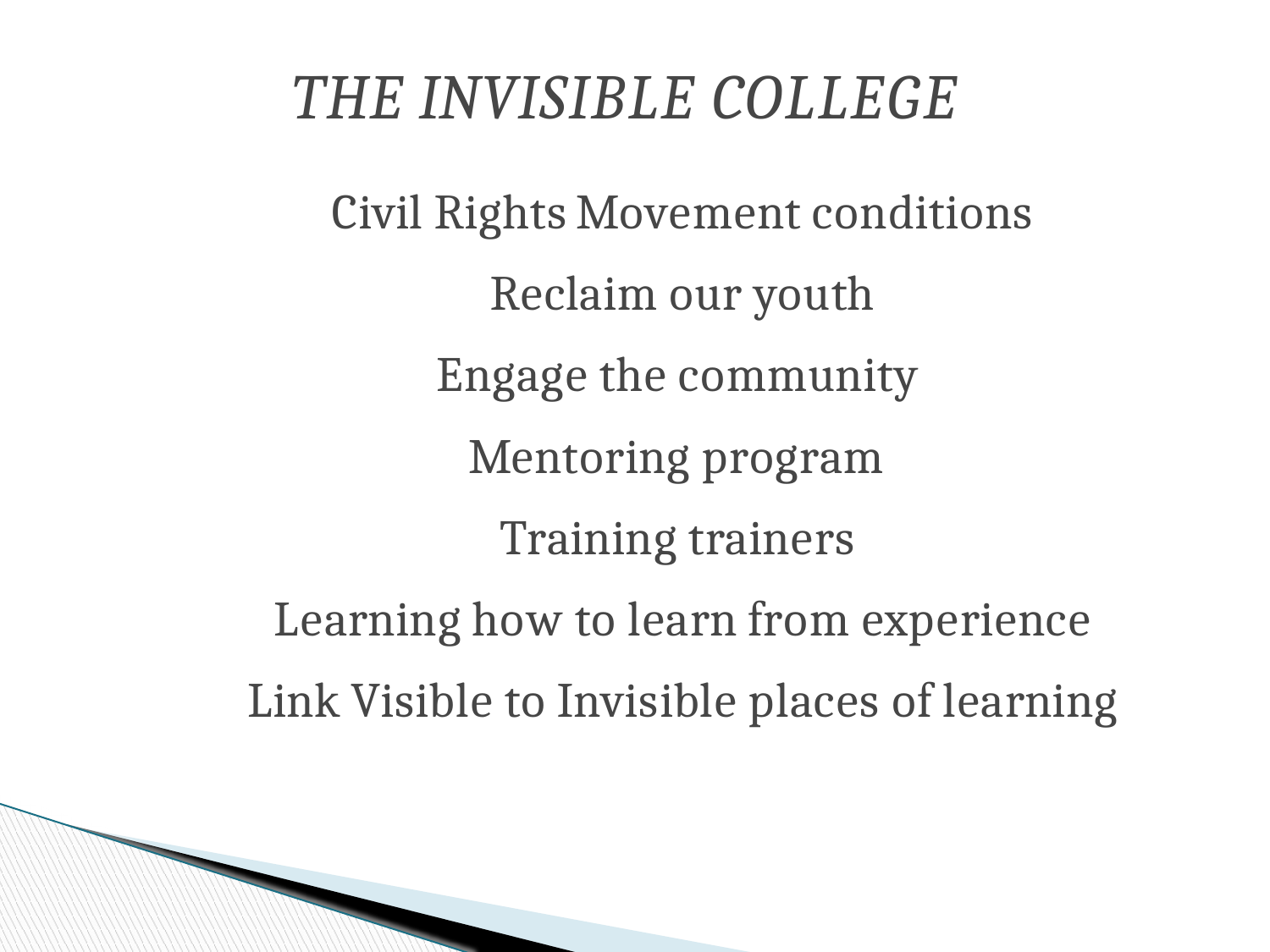

The Invisible College
Civil Rights Movement conditions
Reclaim our youth
Engage the community
Mentoring program
Training trainers
Learning how to learn from experience
Link Visible to Invisible places of learning